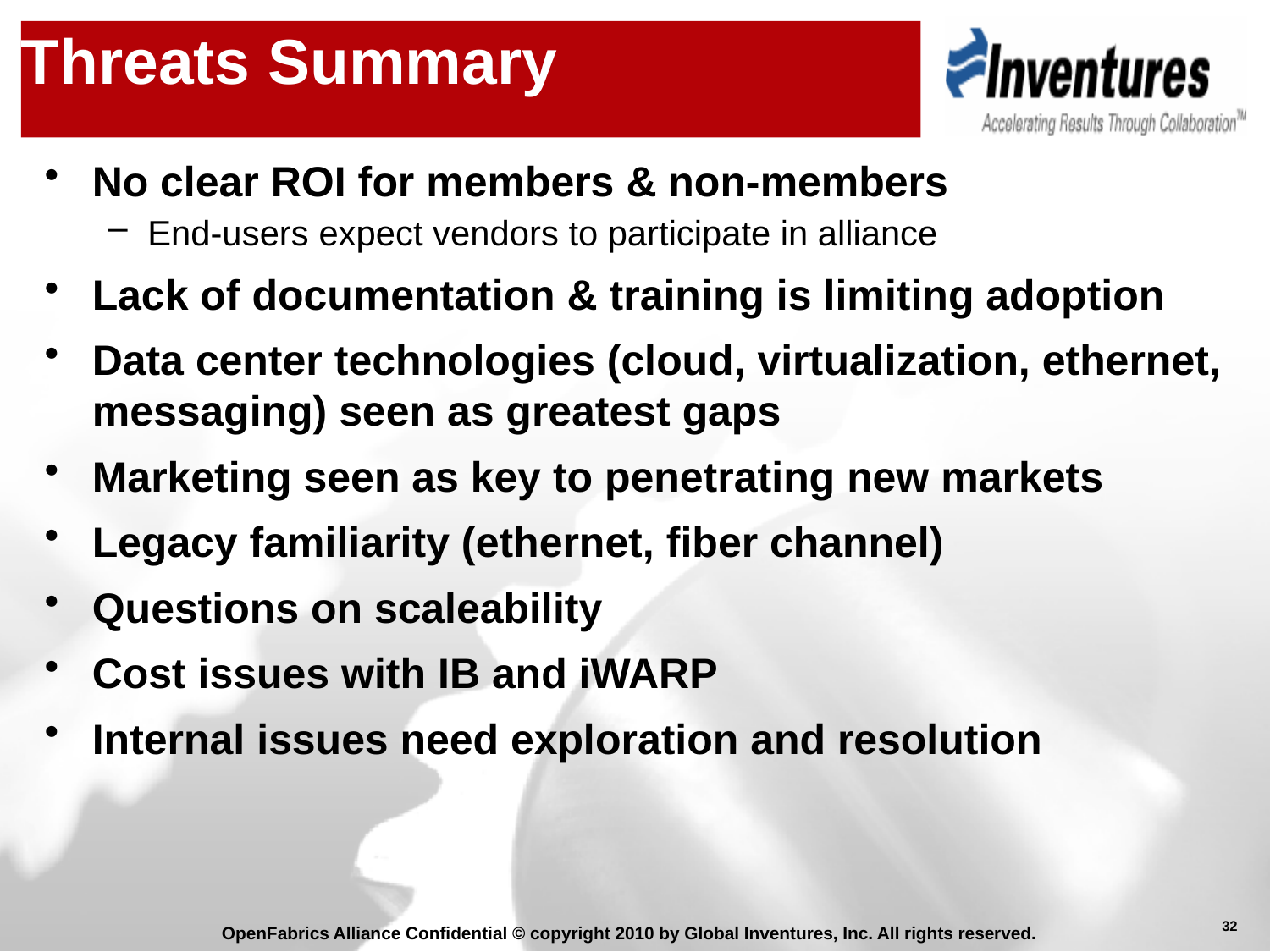

# Threats Summary
No clear ROI for members & non-members
End-users expect vendors to participate in alliance
Lack of documentation & training is limiting adoption
Data center technologies (cloud, virtualization, ethernet, messaging) seen as greatest gaps
Marketing seen as key to penetrating new markets
Legacy familiarity (ethernet, fiber channel)
Questions on scaleability
Cost issues with IB and iWARP
Internal issues need exploration and resolution